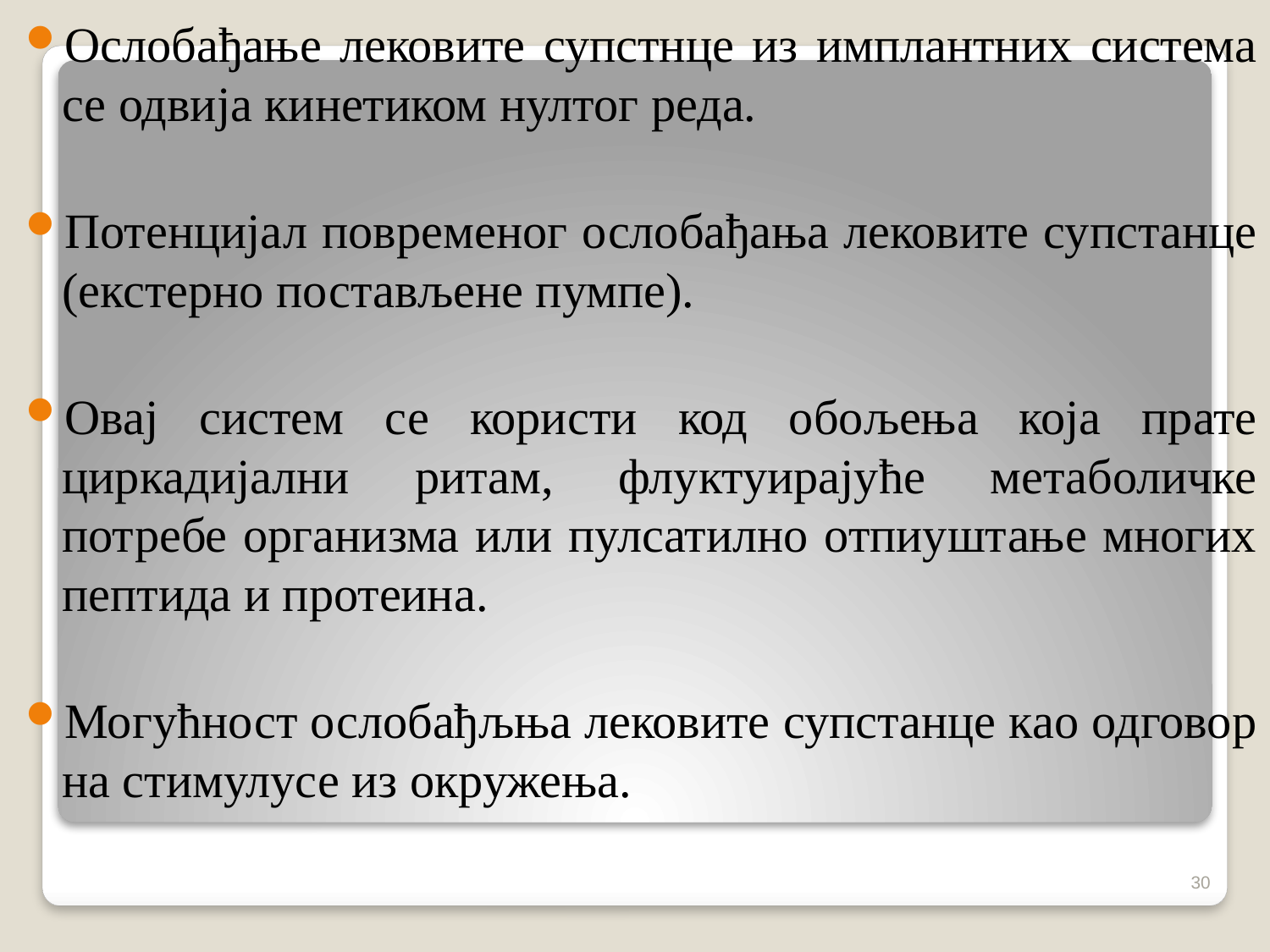

Ослобађање лековите супстнце из имплантних система се одвија кинетиком нултог реда.

Потенцијал повременог ослобађања лековите супстанце (екстерно постављене пумпе).

Овај систем се користи код обољења која прате циркадијални ритам, флуктуирајуће метаболичке потребе организма или пулсатилно отпиуштање многих пептида и протеина.

Могућност ослобађљња лековите супстанце као одговор на стимулусе из окружења.
30